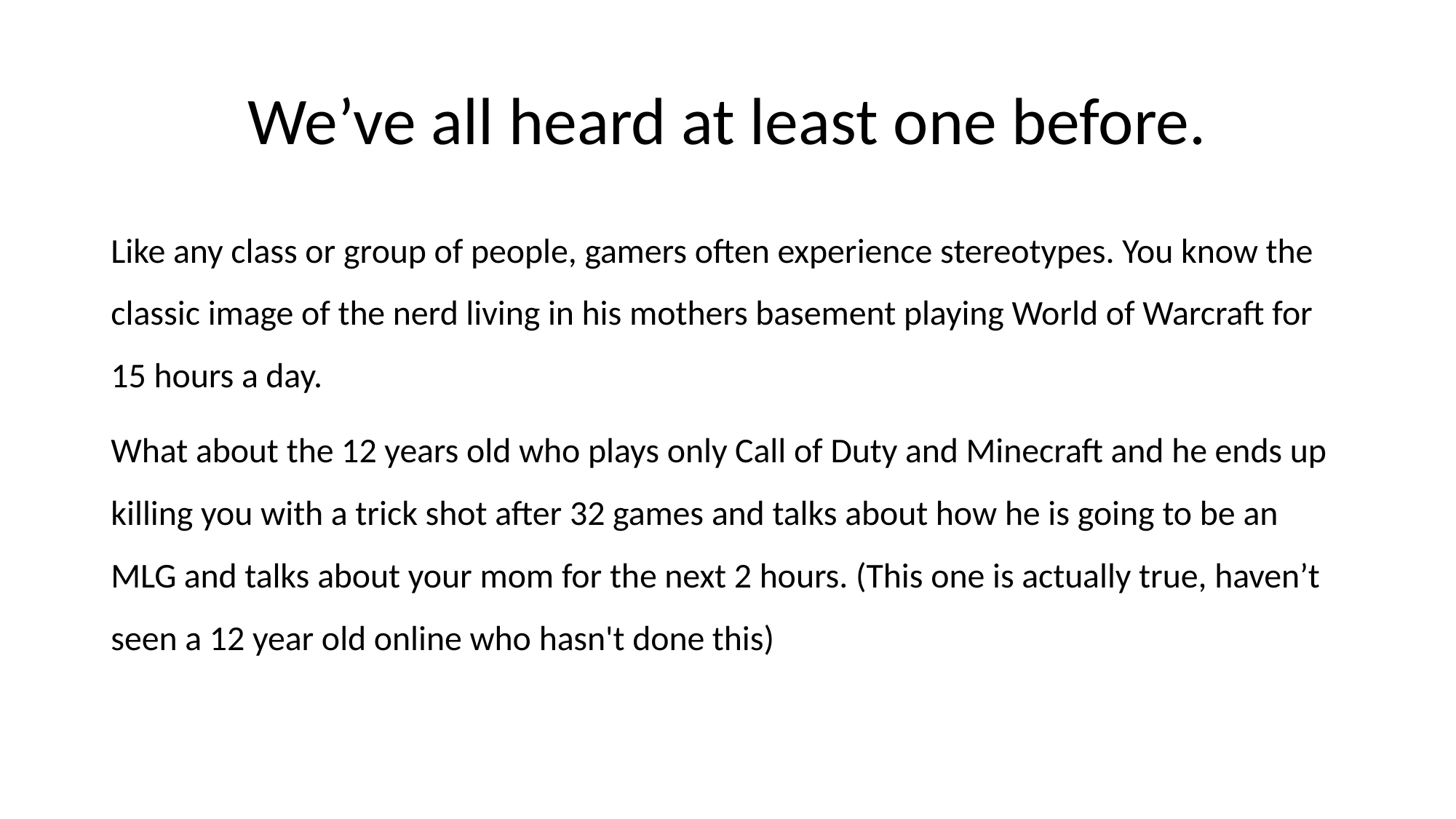

# We’ve all heard at least one before.
Like any class or group of people, gamers often experience stereotypes. You know the classic image of the nerd living in his mothers basement playing World of Warcraft for 15 hours a day.
What about the 12 years old who plays only Call of Duty and Minecraft and he ends up killing you with a trick shot after 32 games and talks about how he is going to be an MLG and talks about your mom for the next 2 hours. (This one is actually true, haven’t seen a 12 year old online who hasn't done this)